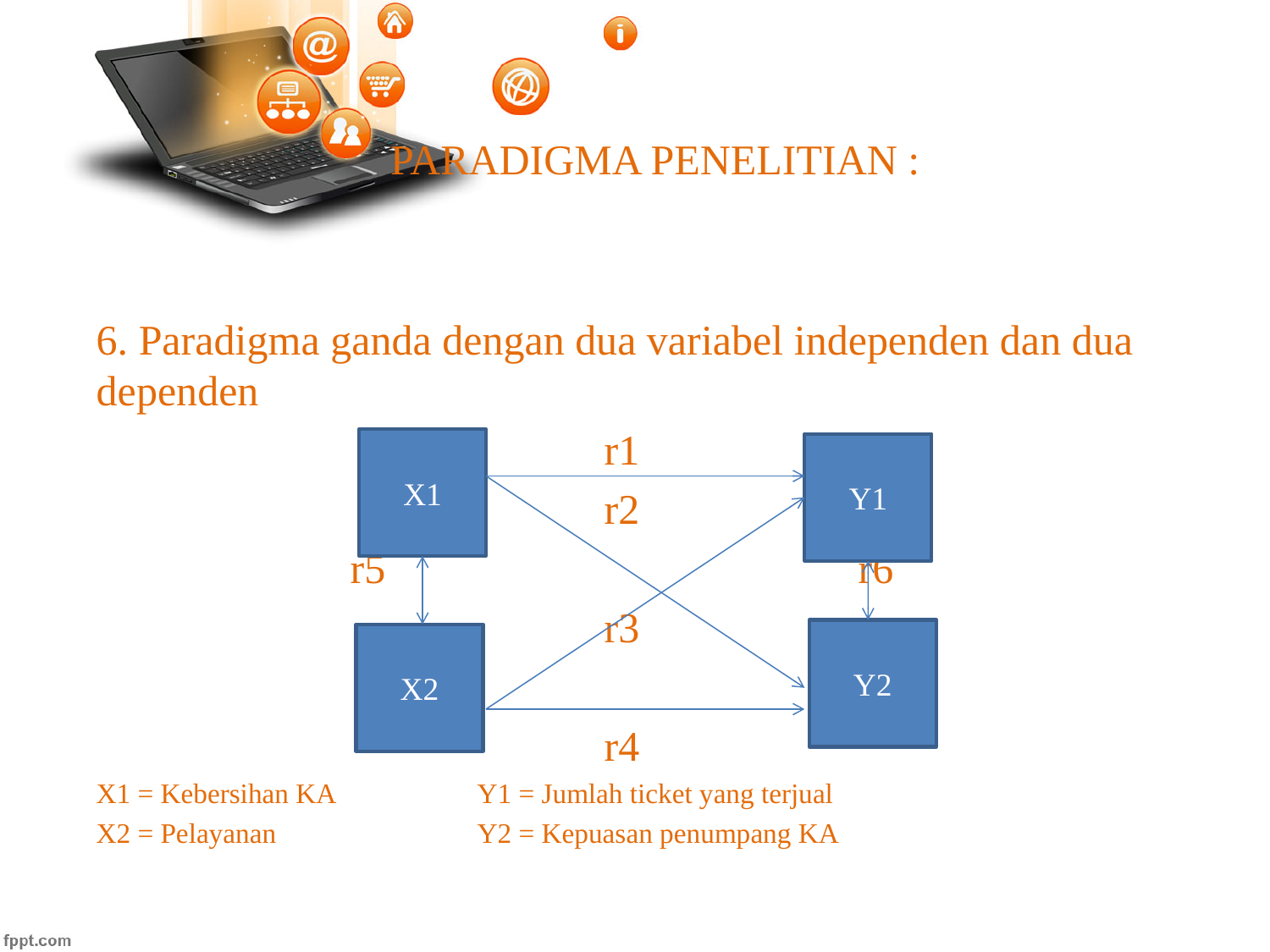

# PARADIGMA PENELITIAN :
6. Paradigma ganda dengan dua variabel independen dan dua dependen
				r1
				r2
		r5				r6
				r3

				r4
X1 = Kebersihan KA		Y1 = Jumlah ticket yang terjual
X2 = Pelayanan 		Y2 = Kepuasan penumpang KA
X1
Y1
Y2
X2